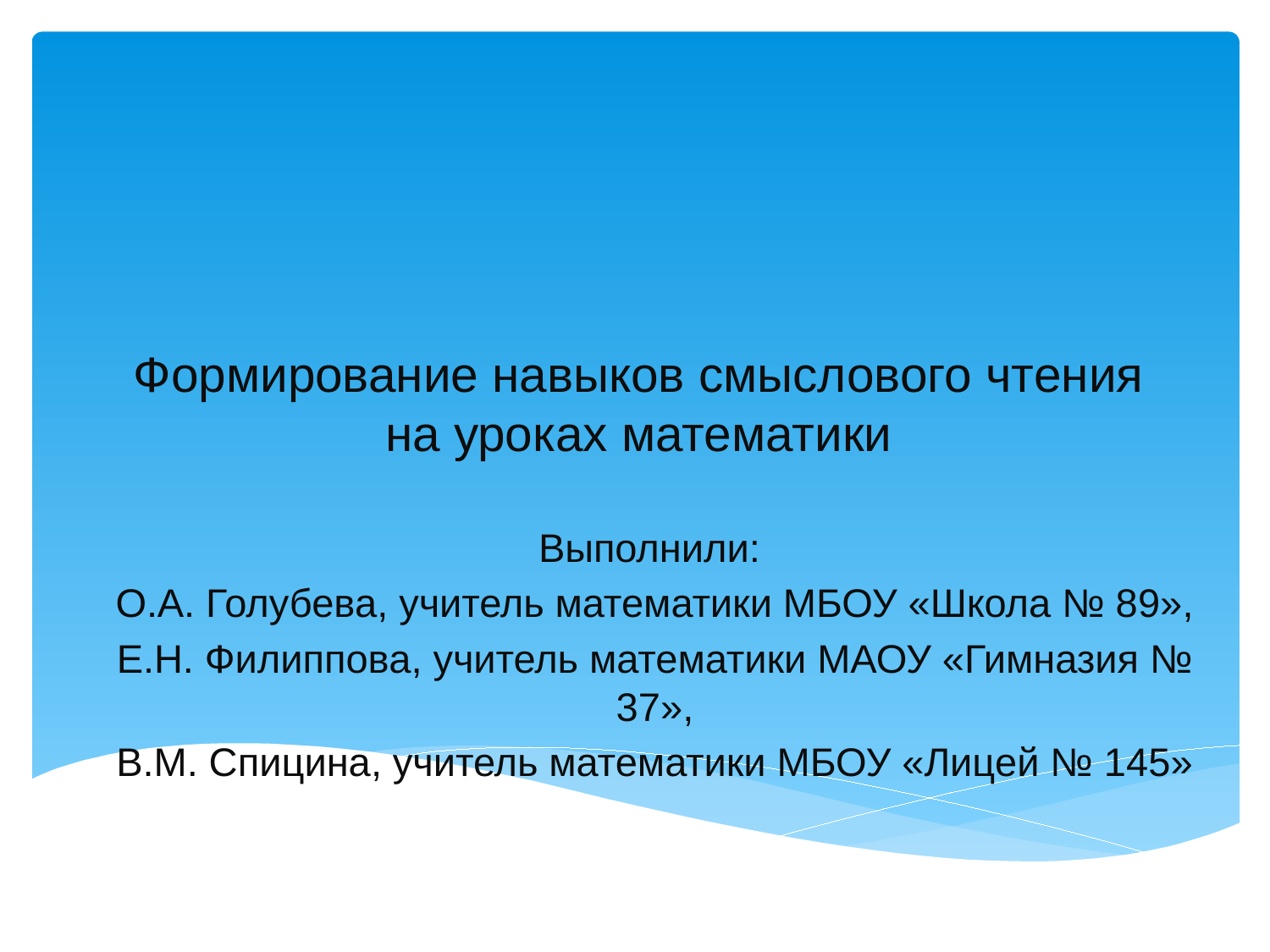

# Формирование навыков смыслового чтения на уроках математики
Выполнили:
О.А. Голубева, учитель математики МБОУ «Школа № 89»,
Е.Н. Филиппова, учитель математики МАОУ «Гимназия № 37»,
В.М. Спицина, учитель математики МБОУ «Лицей № 145»